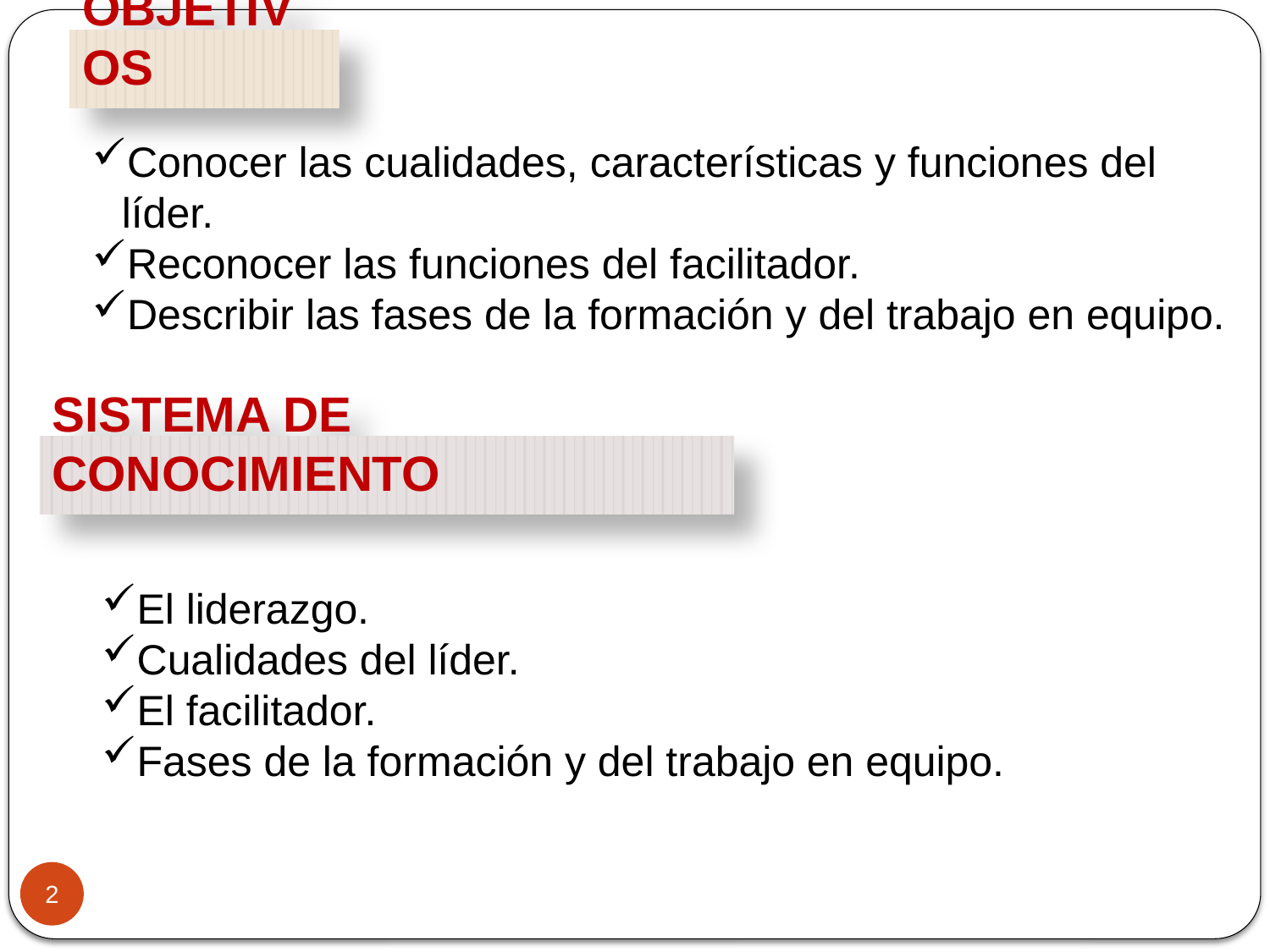

OBJETIVOS
Conocer las cualidades, características y funciones del líder.
Reconocer las funciones del facilitador.
Describir las fases de la formación y del trabajo en equipo.
# SISTEMA DE CONOCIMIENTO
El liderazgo.
Cualidades del líder.
El facilitador.
Fases de la formación y del trabajo en equipo.

2